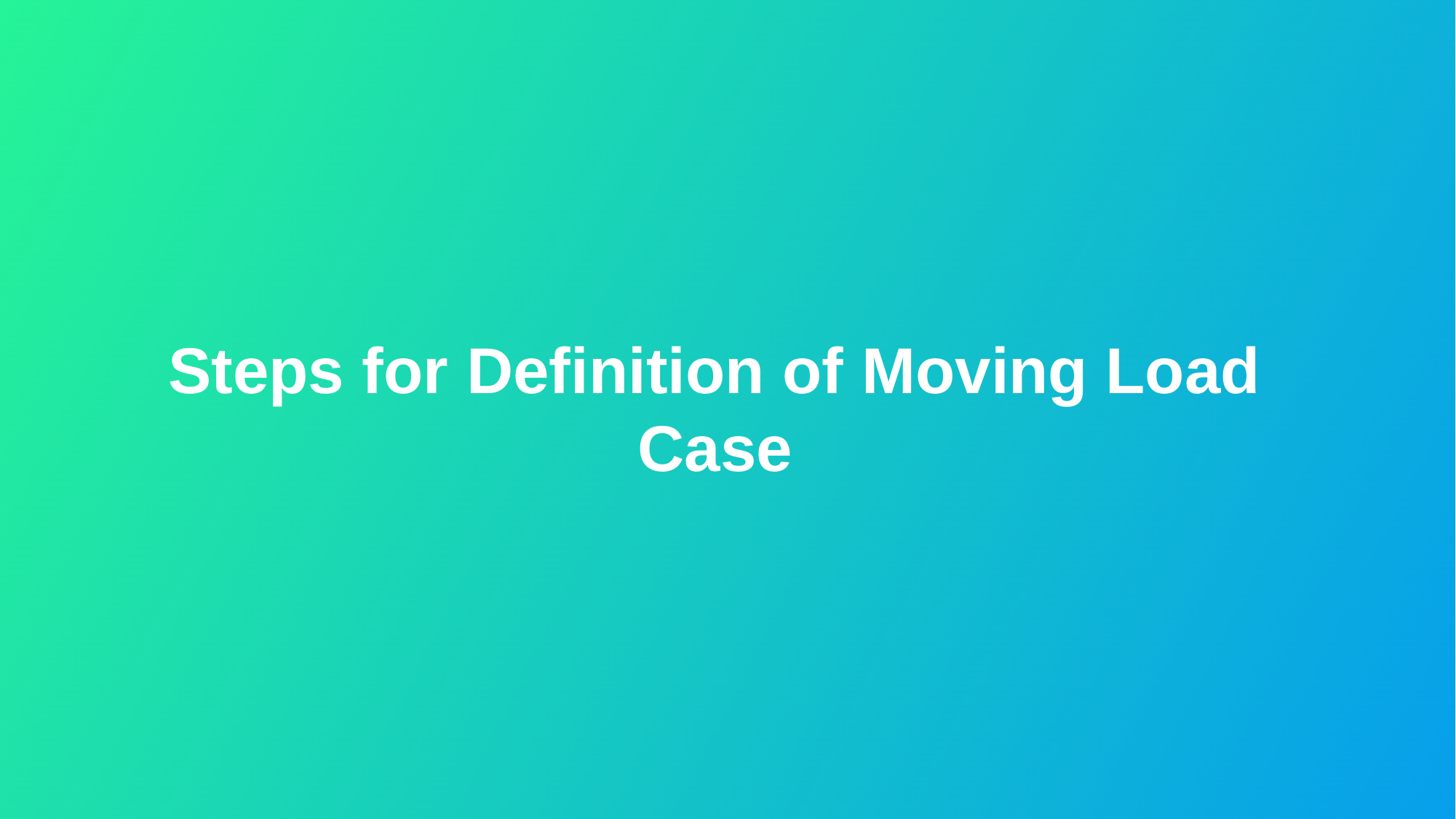

Steps for Definition of Moving Load Case